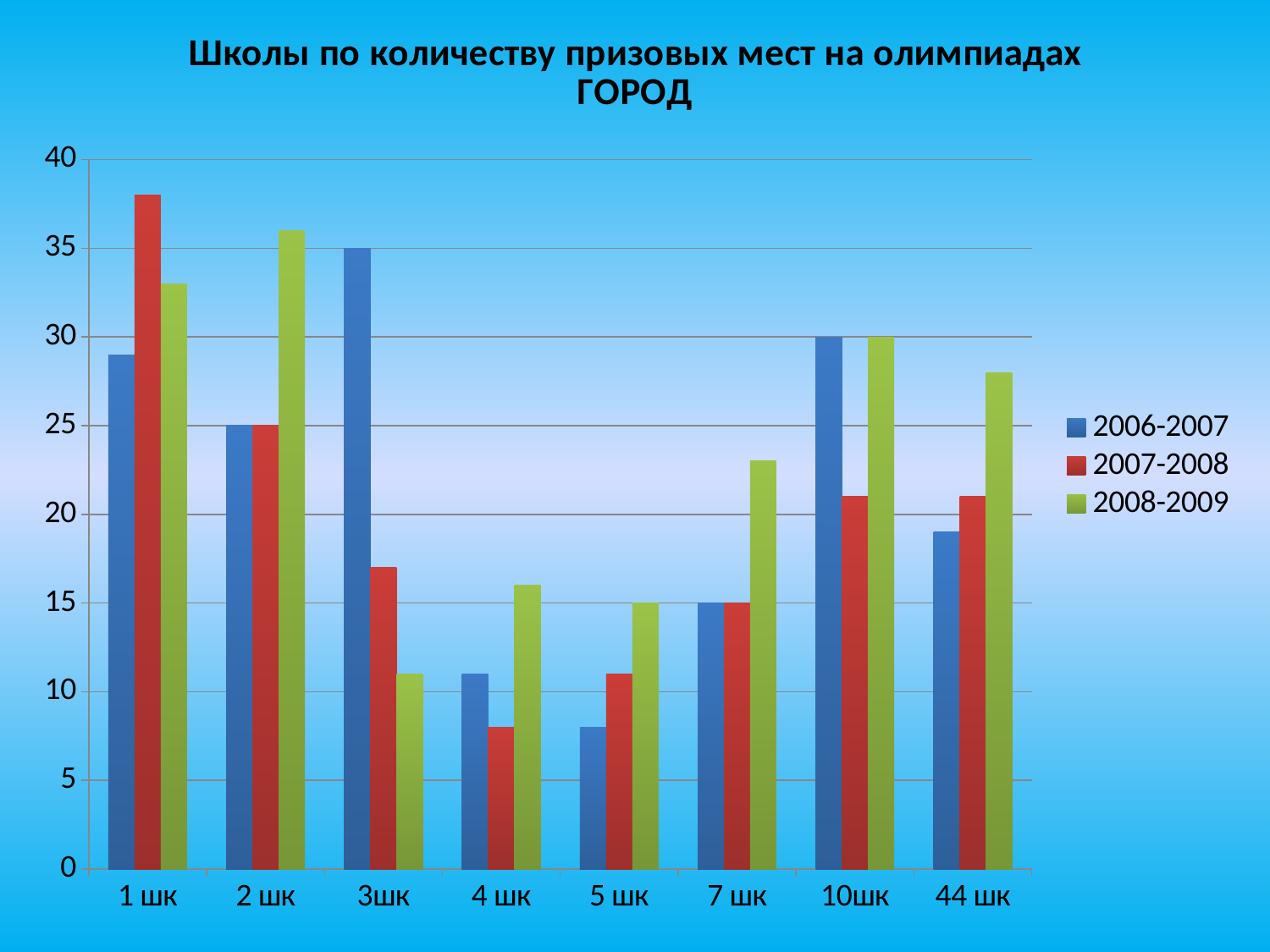

### Chart: Школы по количеству призовых мест на олимпиадах
ГОРОД

| Category | 2006-2007 | 2007-2008 | 2008-2009 |
|---|---|---|---|
| 1 шк | 29.0 | 38.0 | 33.0 |
| 2 шк | 25.0 | 25.0 | 36.0 |
| 3шк | 35.0 | 17.0 | 11.0 |
| 4 шк | 11.0 | 8.0 | 16.0 |
| 5 шк | 8.0 | 11.0 | 15.0 |
| 7 шк | 15.0 | 15.0 | 23.0 |
| 10шк | 30.0 | 21.0 | 30.0 |
| 44 шк | 19.0 | 21.0 | 28.0 |